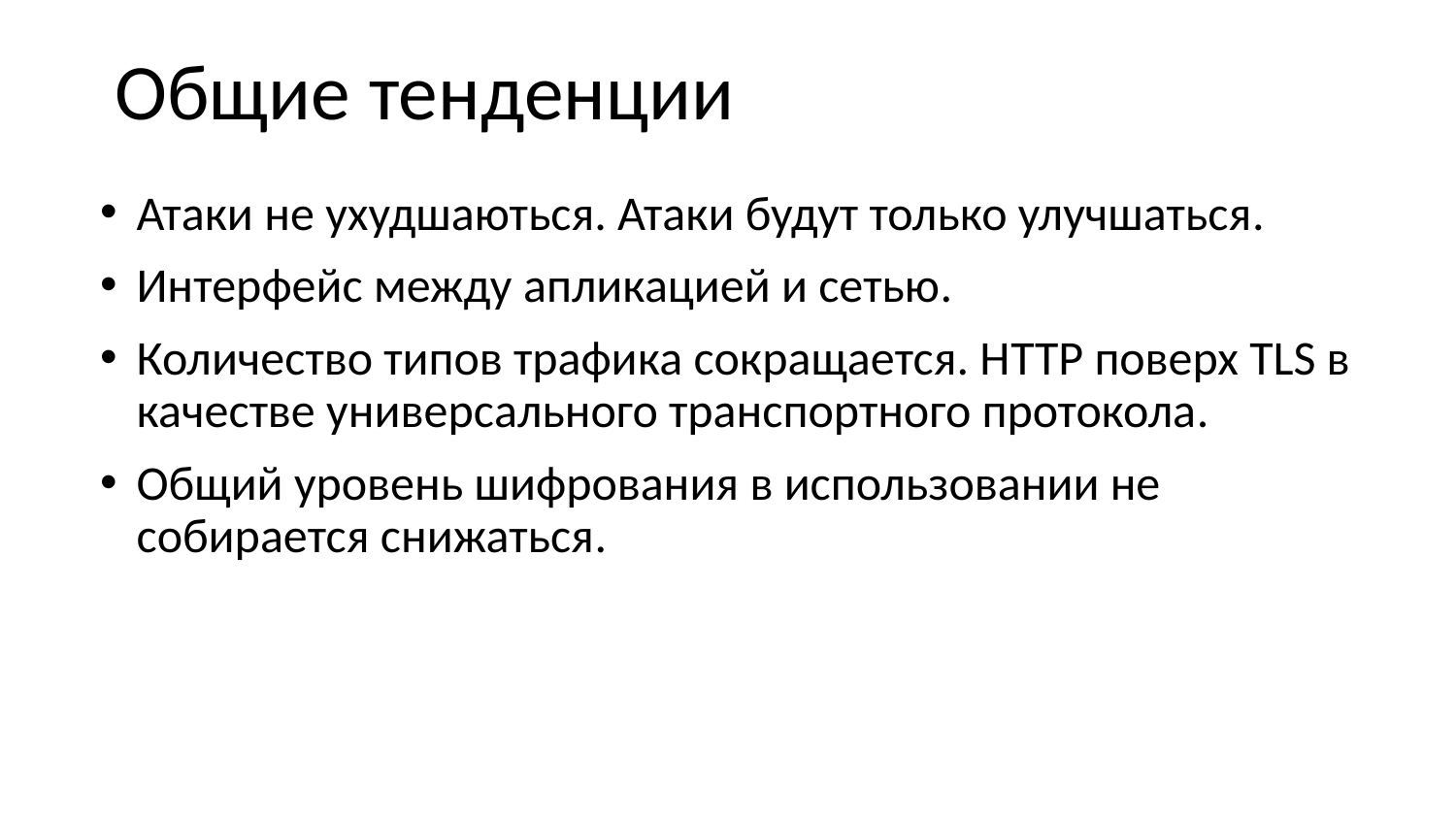

# Общие тенденции
Атаки не ухудшаються. Атаки будут только улучшаться.
Интерфейс между апликацией и сетью.
Количество типов трафика сокращается. HTTP поверх TLS в качестве универсального транспортного протокола.
Общий уровень шифрования в использовании не собирается снижаться.